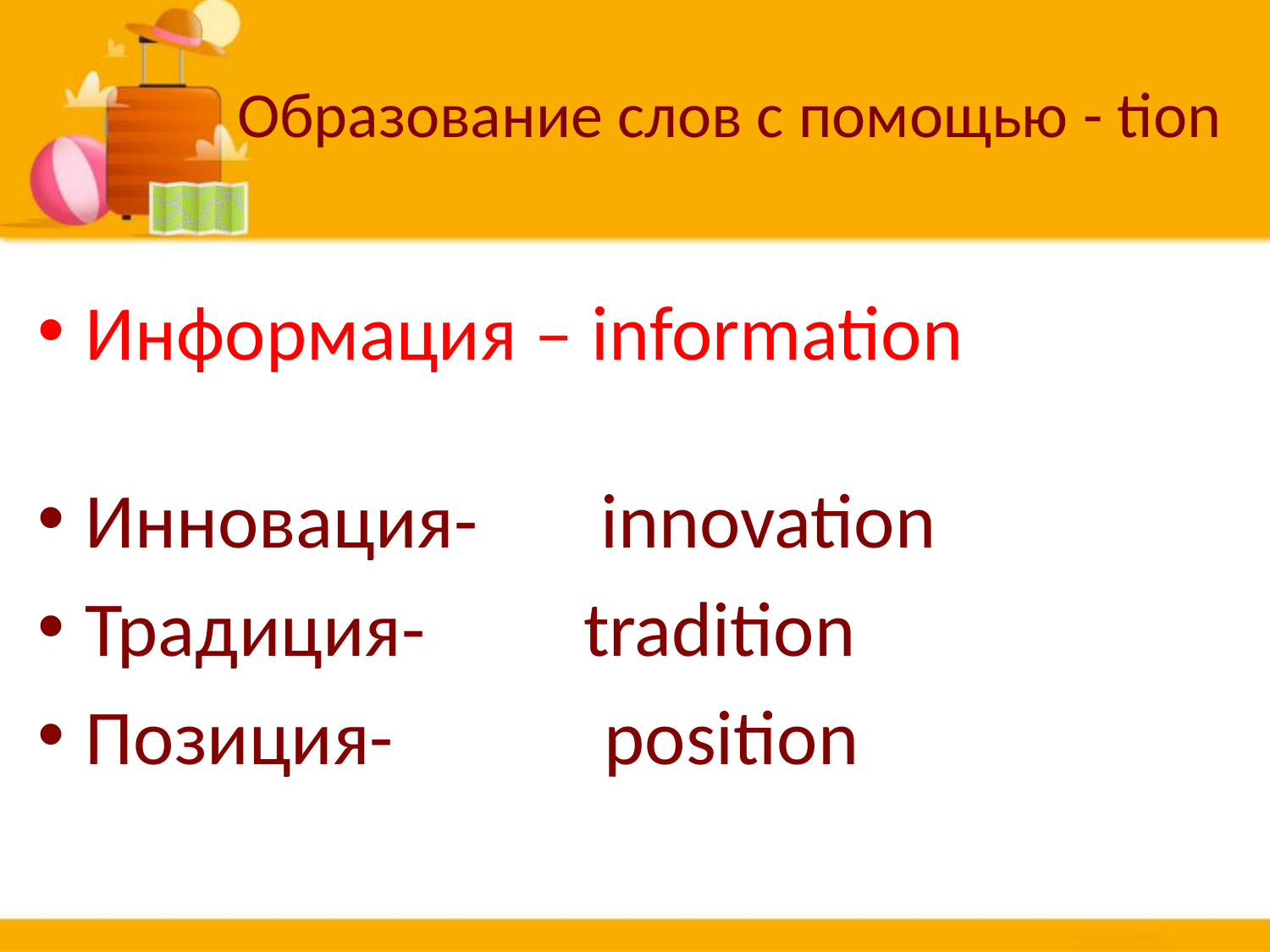

# Образование слов с помощью - tion
Информация – information

Инновация-       innovation
Традиция-         tradition
Позиция-            position